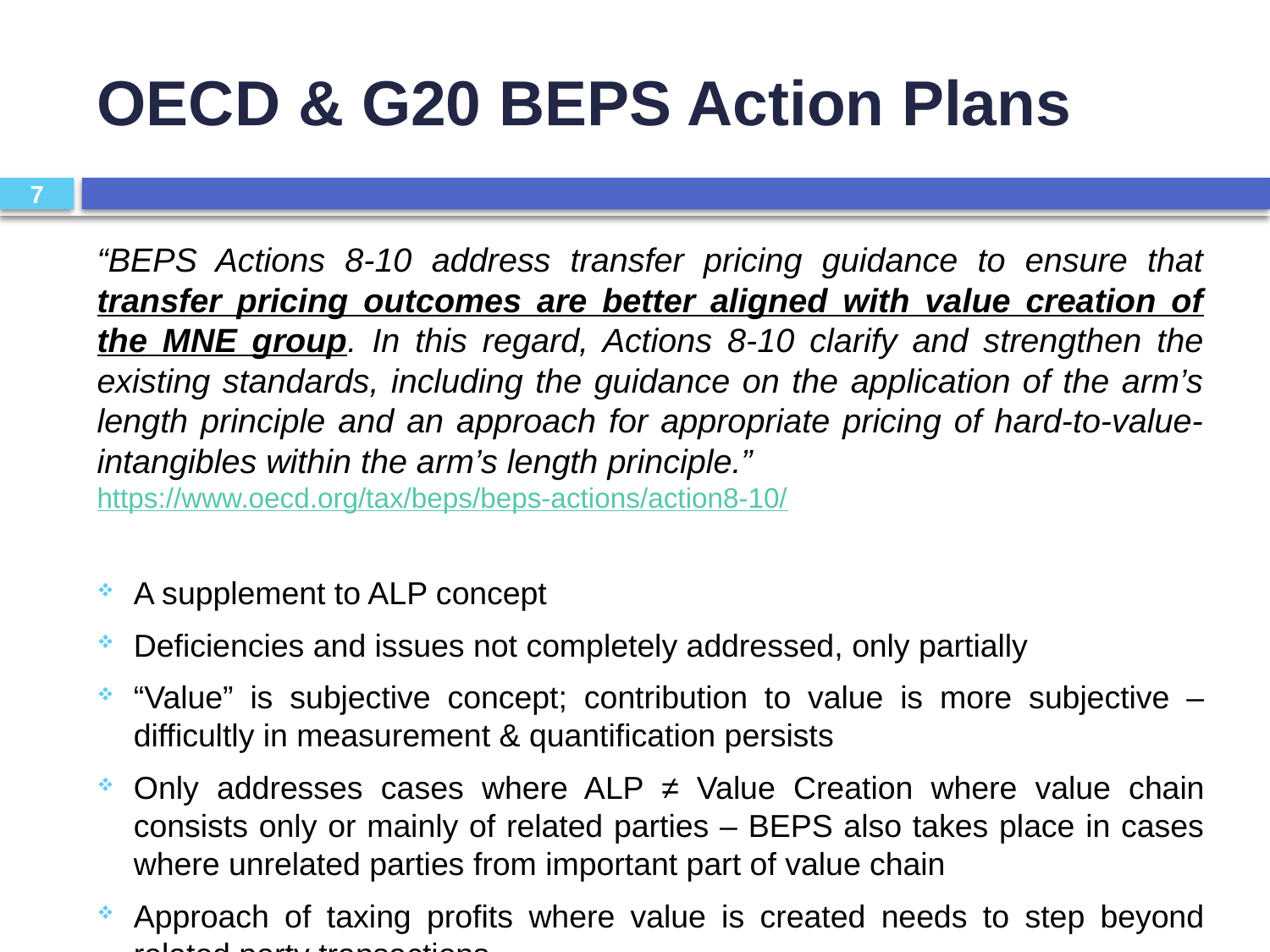

# OECD & G20 BEPS Action Plans
7
“BEPS Actions 8-10 address transfer pricing guidance to ensure that transfer pricing outcomes are better aligned with value creation of the MNE group. In this regard, Actions 8-10 clarify and strengthen the existing standards, including the guidance on the application of the arm’s length principle and an approach for appropriate pricing of hard-to-value-intangibles within the arm’s length principle.”
https://www.oecd.org/tax/beps/beps-actions/action8-10/

A supplement to ALP concept
Deficiencies and issues not completely addressed, only partially
“Value” is subjective concept; contribution to value is more subjective – difficultly in measurement & quantification persists
Only addresses cases where ALP ≠ Value Creation where value chain consists only or mainly of related parties – BEPS also takes place in cases where unrelated parties from important part of value chain
Approach of taxing profits where value is created needs to step beyond related party transactions